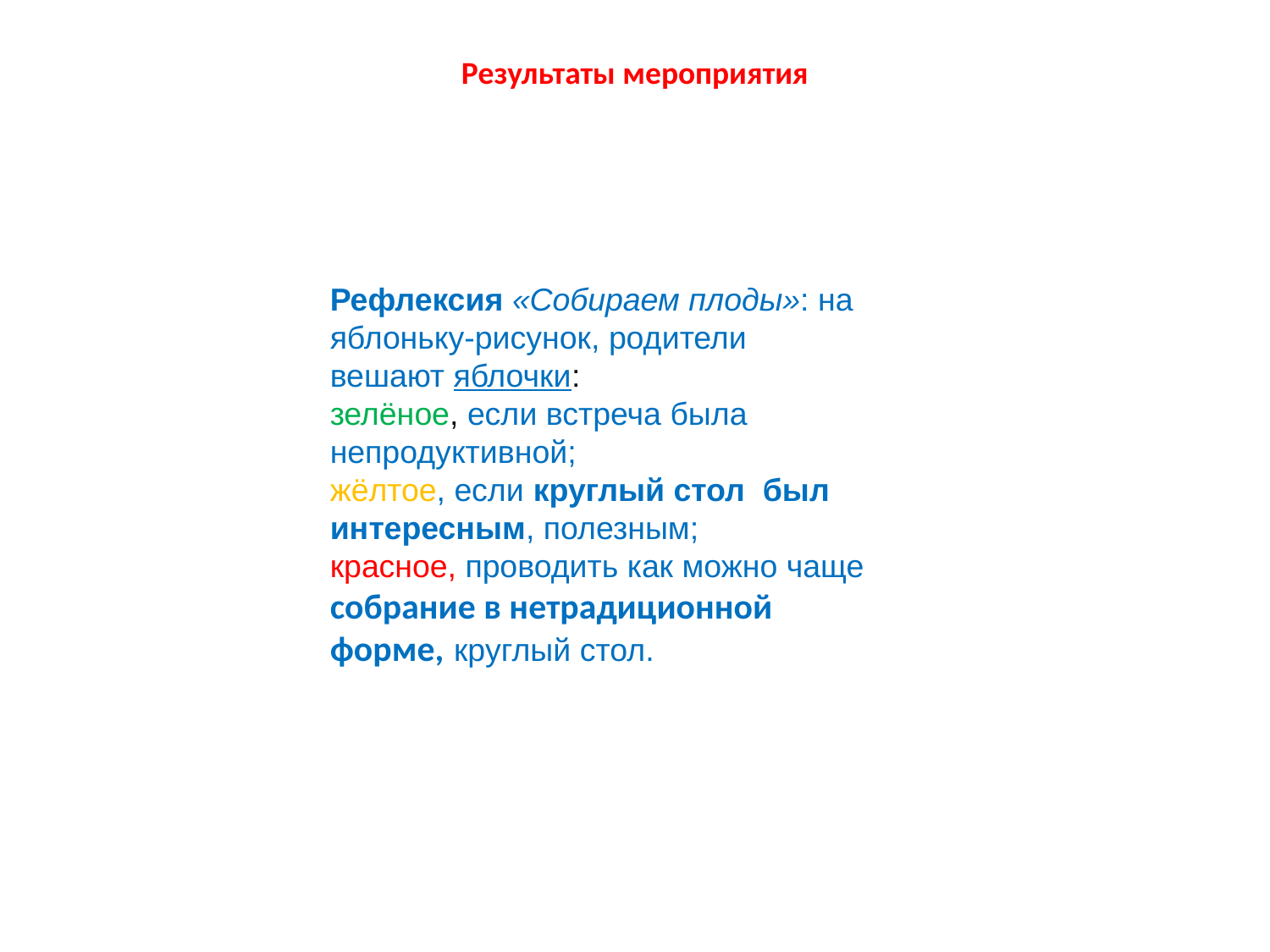

Результаты мероприятия
Рефлексия «Собираем плоды»: на яблоньку-рисунок, родители вешают яблочки:
зелёное, если встреча была непродуктивной;
жёлтое, если круглый стол  был интересным, полезным;
красное, проводить как можно чаще собрание в нетрадиционной форме, круглый стол.